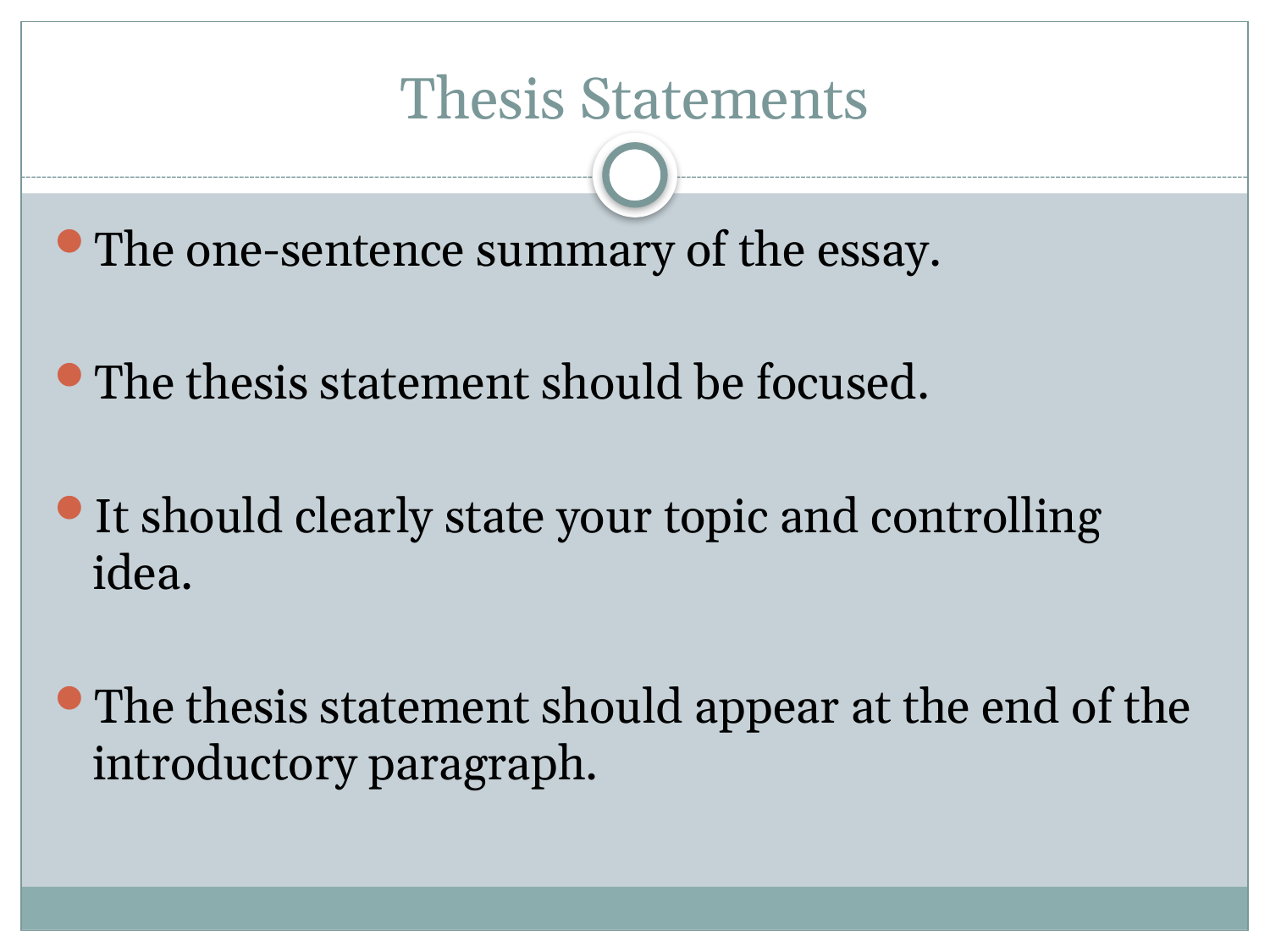

# Thesis Statements
The one-sentence summary of the essay.

The thesis statement should be focused.

It should clearly state your topic and controlling idea.

The thesis statement should appear at the end of the introductory paragraph.